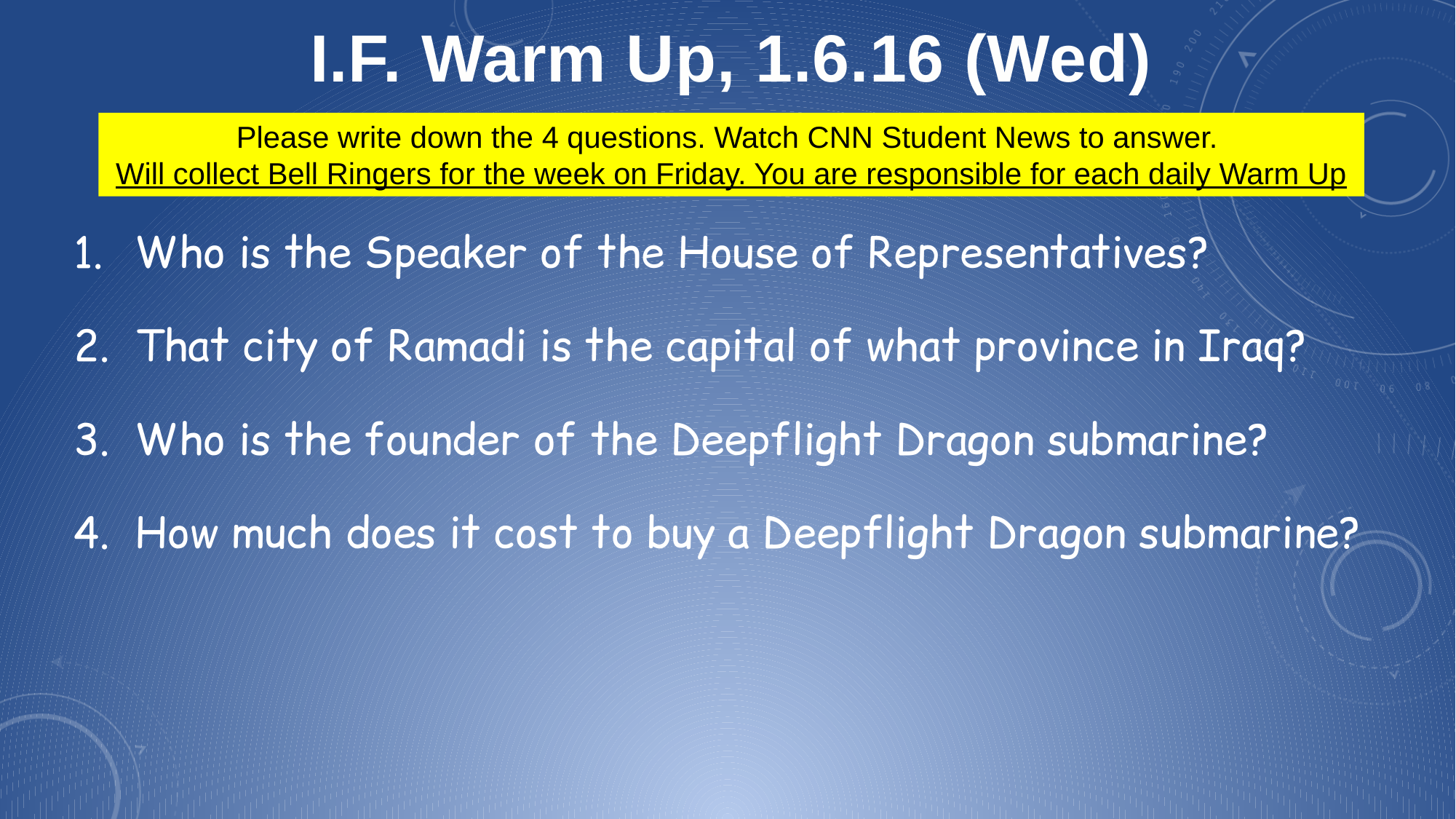

I.F. Warm Up, 1.6.16 (Wed)
Please write down the 4 questions. Watch CNN Student News to answer.
Will collect Bell Ringers for the week on Friday. You are responsible for each daily Warm Up
Who is the Speaker of the House of Representatives?
That city of Ramadi is the capital of what province in Iraq?
Who is the founder of the Deepflight Dragon submarine?
How much does it cost to buy a Deepflight Dragon submarine?